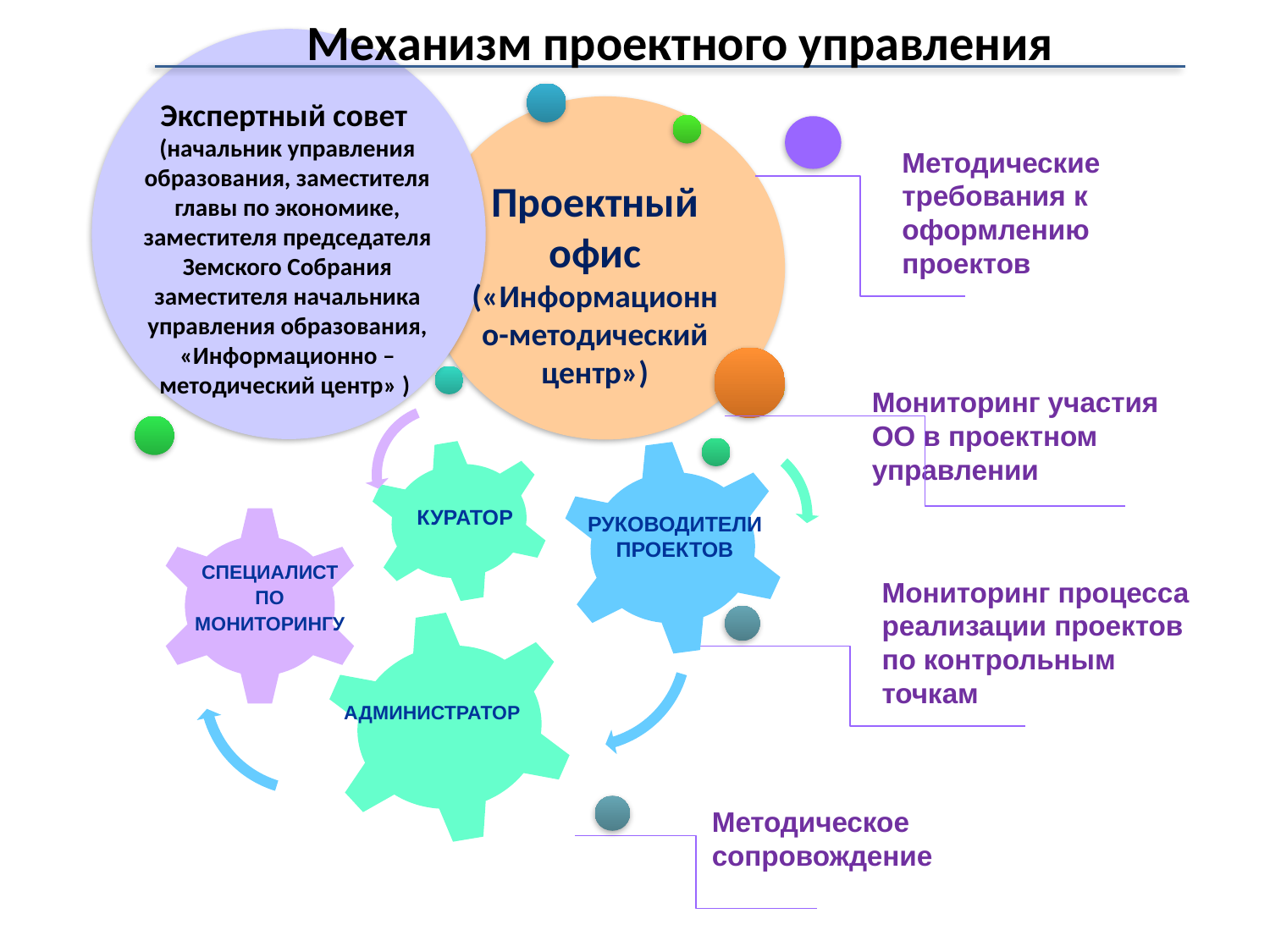

# Механизм проектного управления

Экспертный совет
(начальник управления образования, заместителя главы по экономике, заместителя председателя Земского Собрания заместителя начальника управления образования, «Информационно – методический центр» )

Методические требования к оформлению проектов
Проектный офис («Информационно-методический центр»)
Мониторинг участия ОО в проектном управлении

КУРАТОР
РУКОВОДИТЕЛИ ПРОЕКТОВ

СПЕЦИАЛИСТ ПО МОНИТОРИНГУ
Мониторинг процесса реализации проектов по контрольным точкам

АДМИНИСТРАТОР

Методическое сопровождение